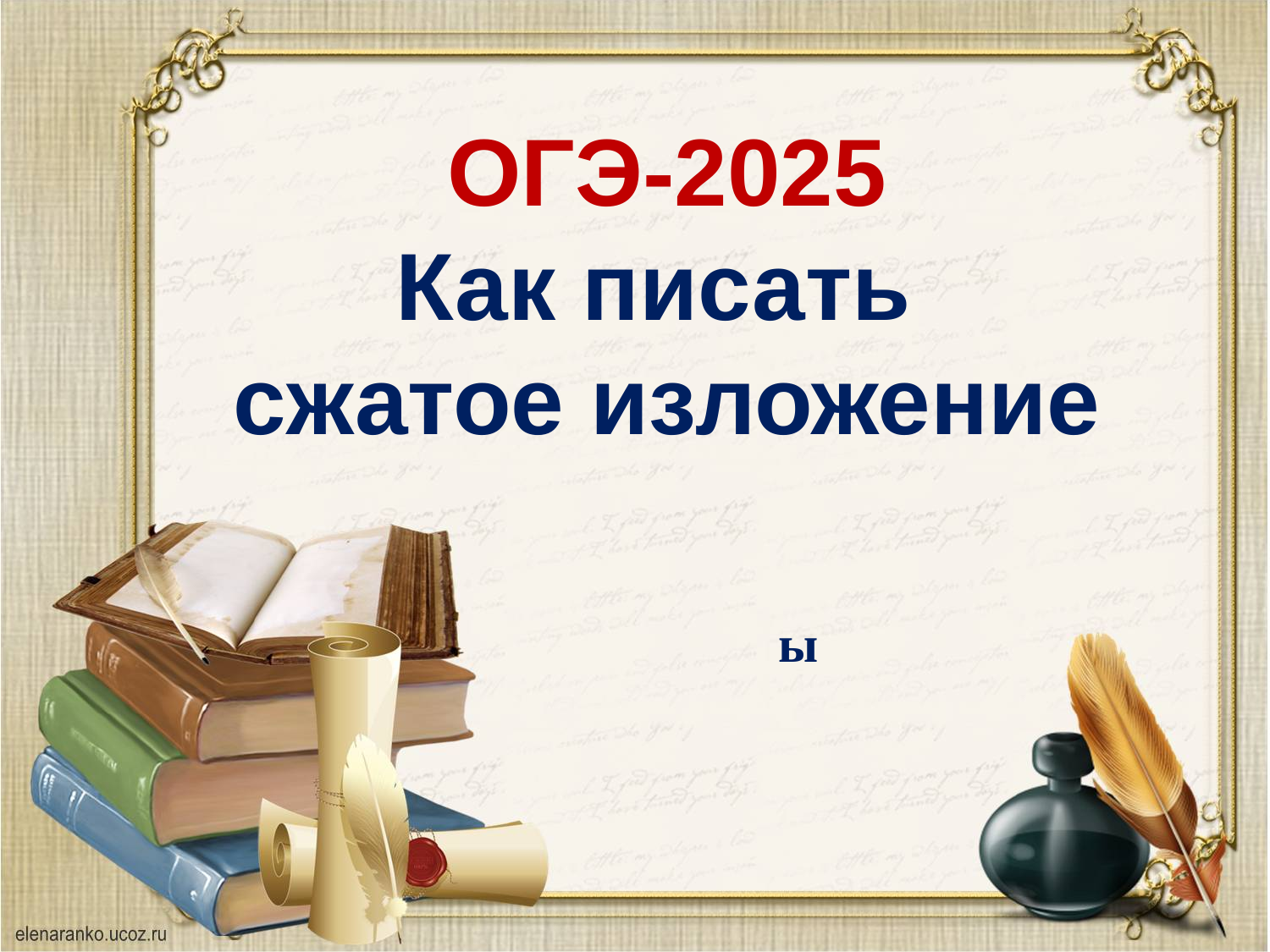

# ОГЭ-2025 Как писать сжатое изложение
ы